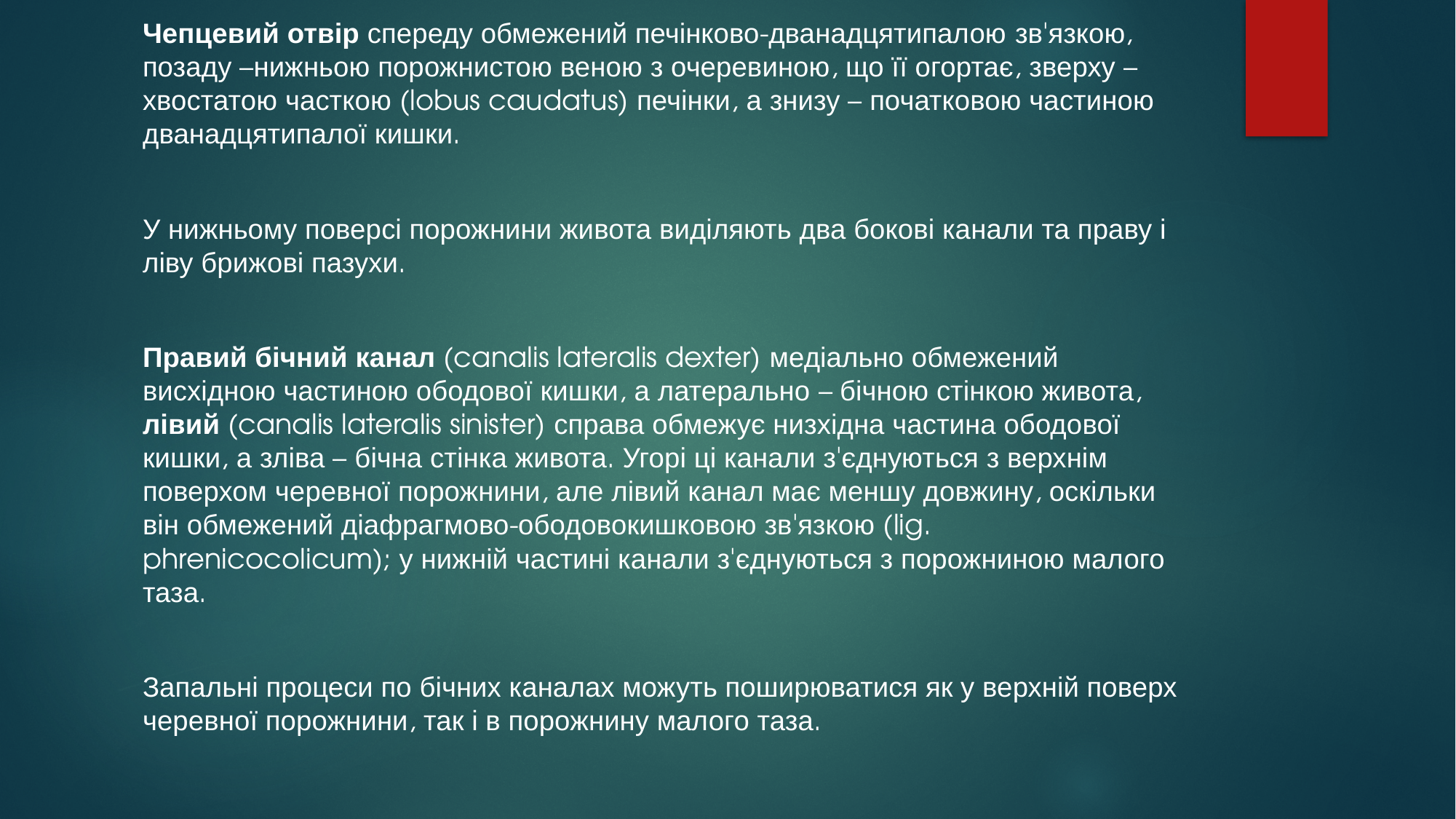

Чепцевий отвір спереду обмежений печінково-дванадцятипалою зв'язкою, позаду –нижньою порожнистою веною з очеревиною, що її огортає, зверху – хвостатою часткою (lobus caudatus) печінки, а знизу – початковою частиною дванадцятипалої кишки.

У нижньому поверсі порожнини живота виділяють два бокові канали та праву і ліву брижові пазухи.

Правий бічний канал (canalis lateralis dexter) медіально обмежений висхідною частиною ободової кишки, а латерально – бічною стінкою живота, лівий (canalis lateralis sinister) справа обмежує низхідна частина ободової кишки, а зліва – бічна стінка живота. Угорі ці канали з'єднуються з верхнім поверхом черевної порожнини, але лівий канал має меншу довжину, оскільки він обмежений діафрагмово-ободовокишковою зв'язкою (lig. phrenicocolicum); у нижній частині канали з'єднуються з порожниною малого таза.

Запальні процеси по бічних каналах можуть поширюватися як у верхній поверх черевної порожнини, так і в порожнину малого таза.